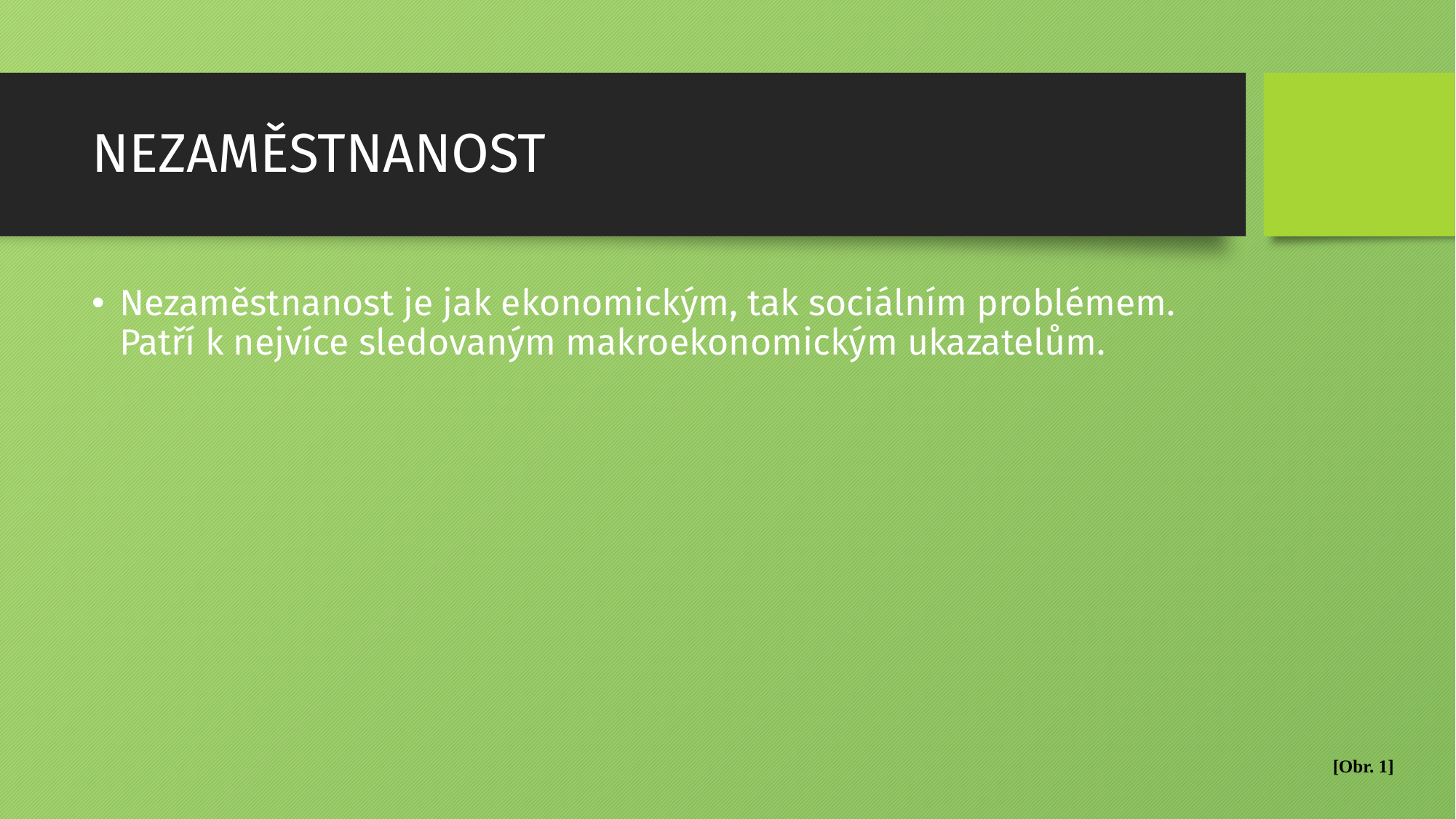

# NEZAMĚSTNANOST
Nezaměstnanost je jak ekonomickým, tak sociálním problémem. Patří k nejvíce sledovaným makroekonomickým ukazatelům.

 [Obr. 1]